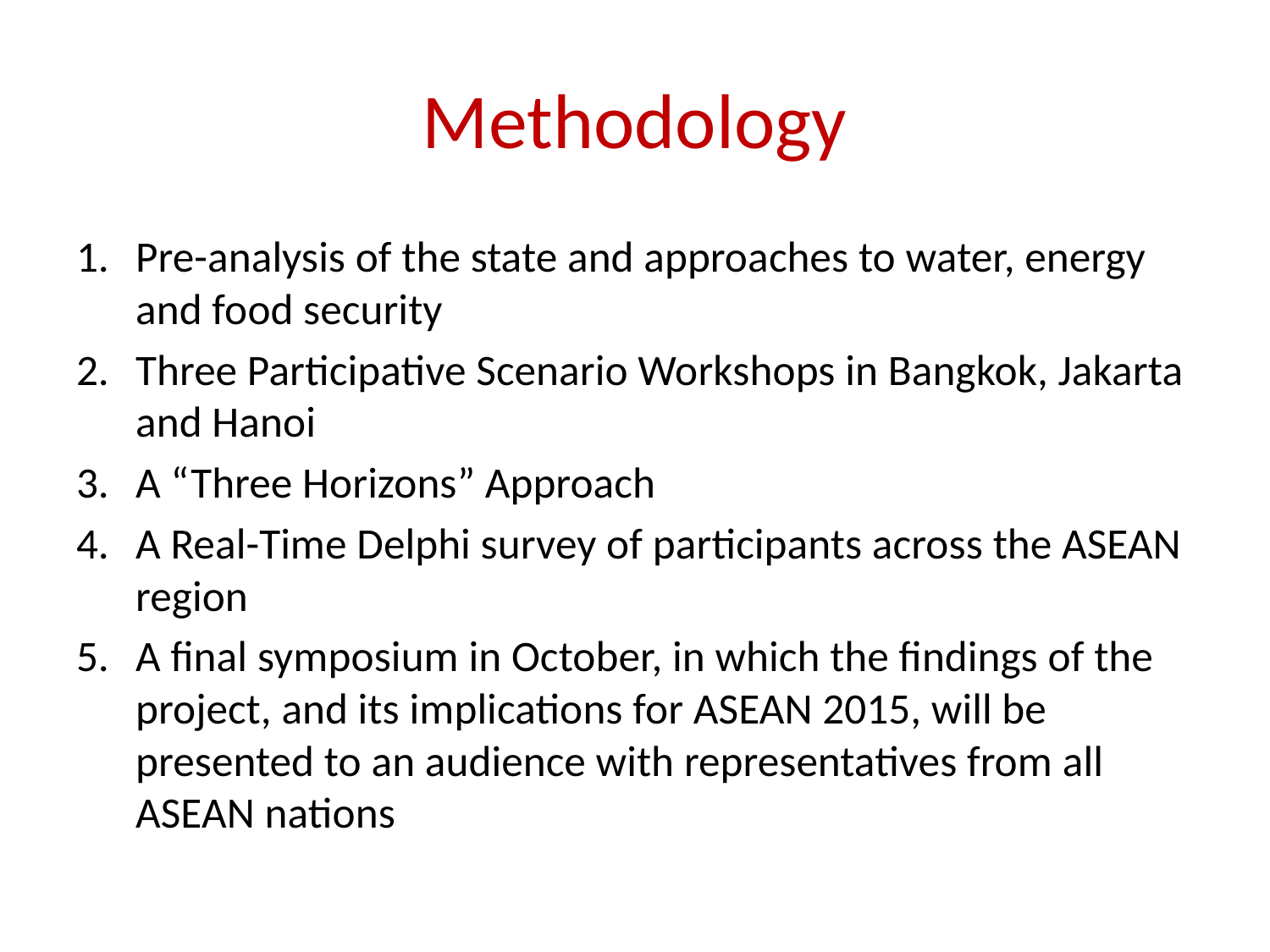

# Methodology
Pre-analysis of the state and approaches to water, energy and food security
Three Participative Scenario Workshops in Bangkok, Jakarta and Hanoi
A “Three Horizons” Approach
A Real-Time Delphi survey of participants across the ASEAN region
A final symposium in October, in which the findings of the project, and its implications for ASEAN 2015, will be presented to an audience with representatives from all ASEAN nations